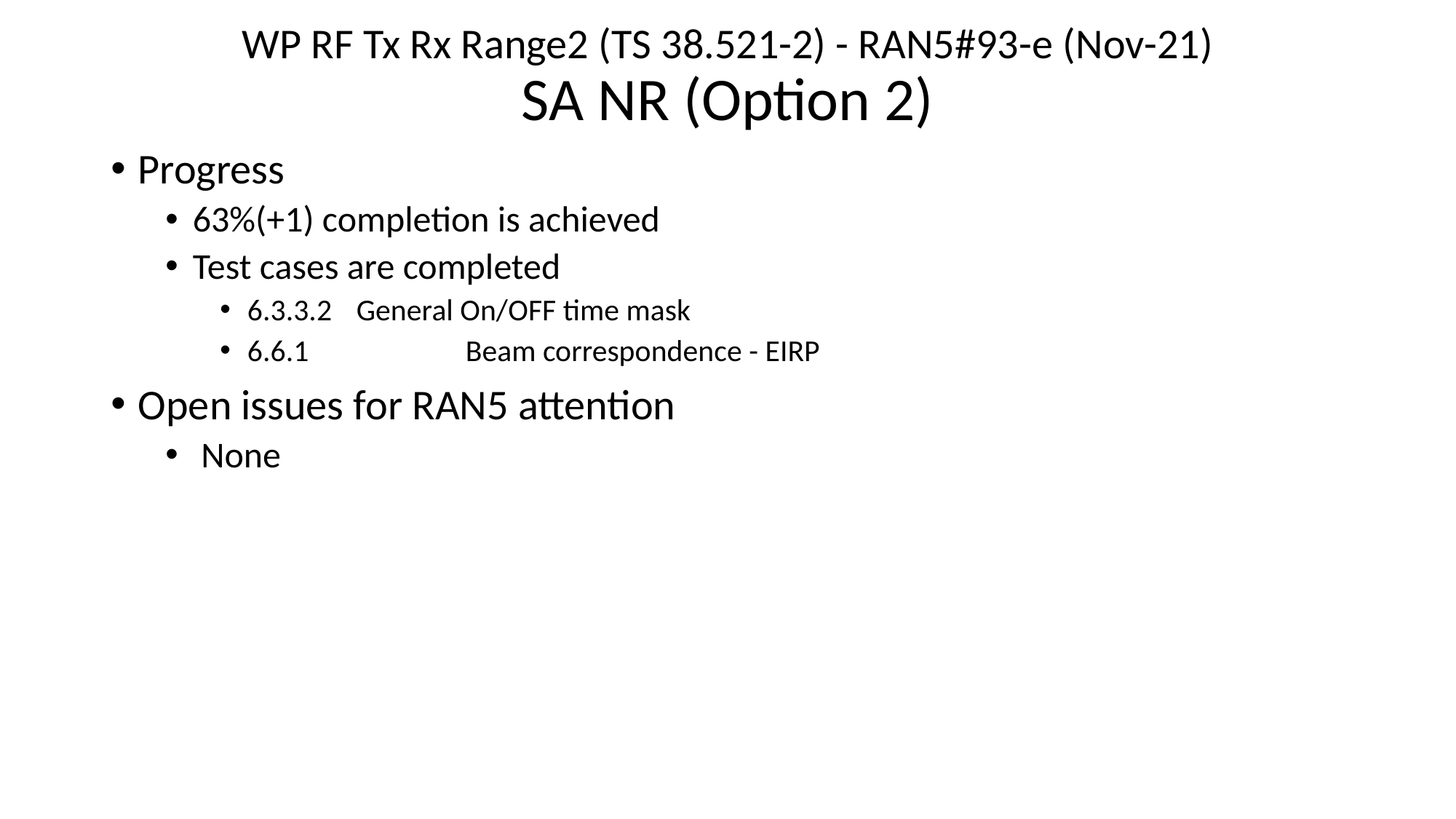

# WP RF Tx Rx Range2 (TS 38.521-2) - RAN5#93-e (Nov-21) SA NR (Option 2)
Progress
63%(+1) completion is achieved
Test cases are completed
6.3.3.2	General On/OFF time mask
6.6.1		Beam correspondence - EIRP
Open issues for RAN5 attention
 None